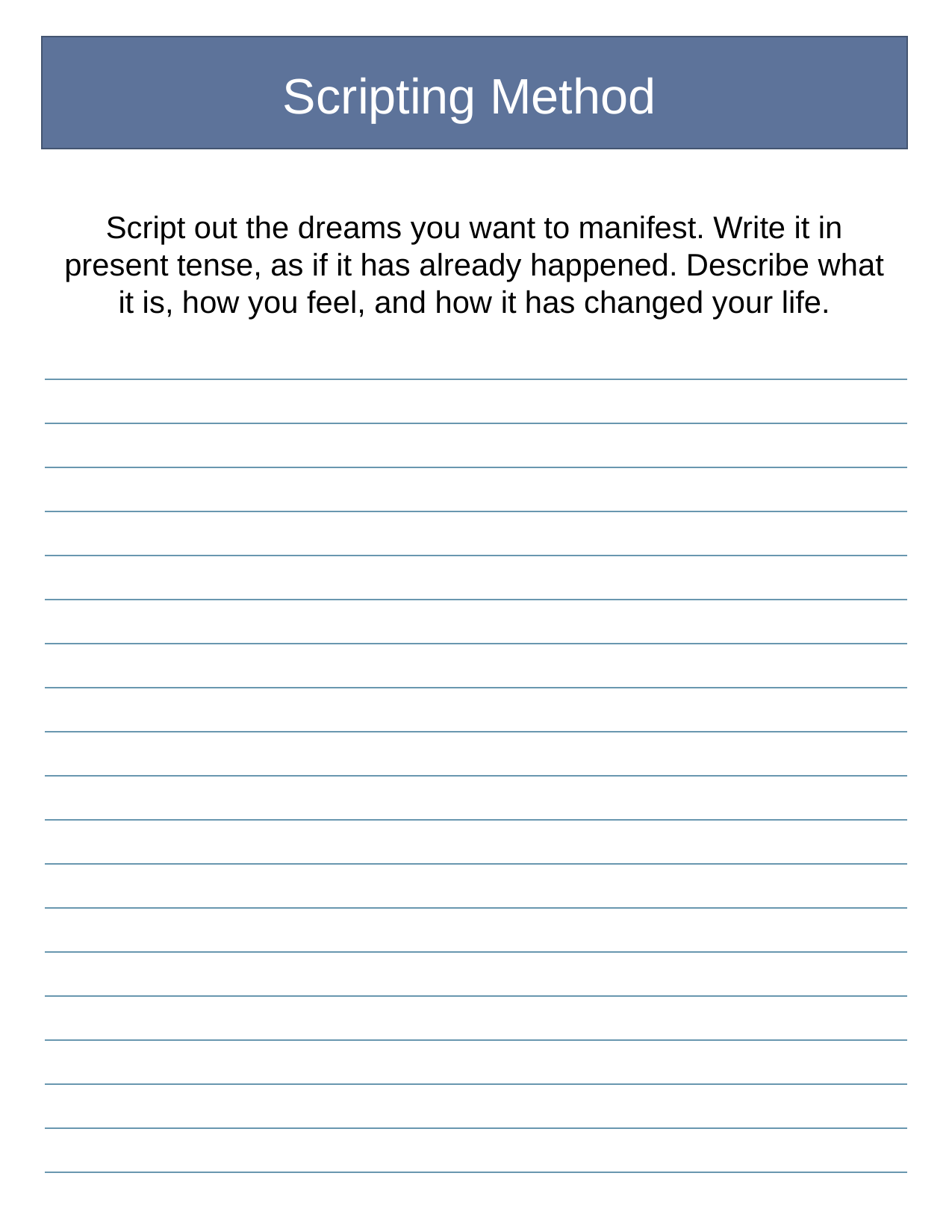

Scripting Method
Script out the dreams you want to manifest. Write it in present tense, as if it has already happened. Describe what it is, how you feel, and how it has changed your life.
|  |
| --- |
|  |
|  |
|  |
|  |
|  |
|  |
|  |
|  |
|  |
|  |
|  |
|  |
|  |
|  |
|  |
|  |
|  |